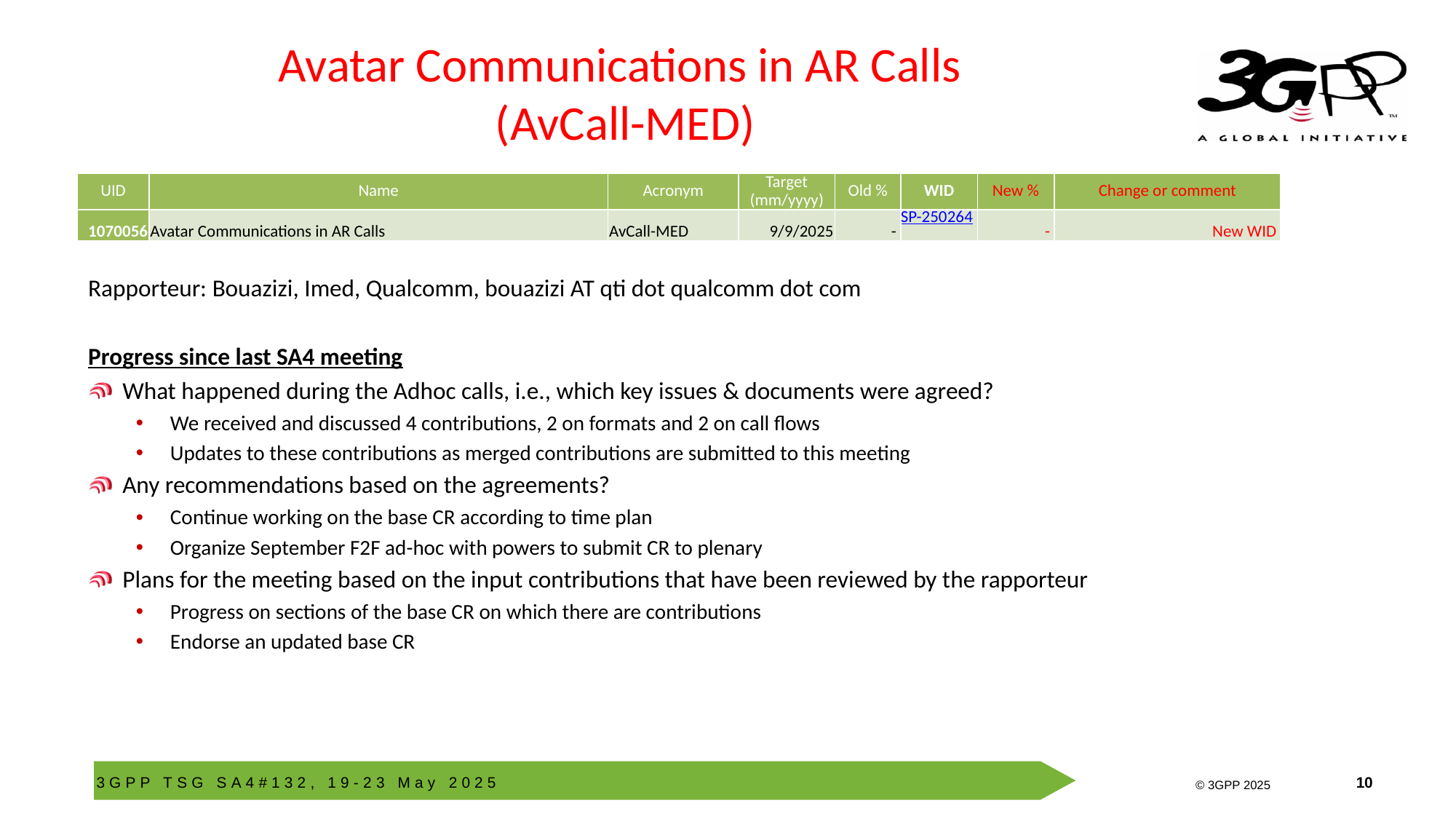

# Avatar Communications in AR Calls (AvCall-MED)
| UID | Name | Acronym | Target (mm/yyyy) | Old % | WID | New % | Change or comment |
| --- | --- | --- | --- | --- | --- | --- | --- |
| 1070056 | Avatar Communications in AR Calls | AvCall-MED | 9/9/2025 | - | SP-250264 | - | New WID |
Rapporteur: Bouazizi, Imed, Qualcomm, bouazizi AT qti dot qualcomm dot com

Progress since last SA4 meeting
What happened during the Adhoc calls, i.e., which key issues & documents were agreed?
We received and discussed 4 contributions, 2 on formats and 2 on call flows
Updates to these contributions as merged contributions are submitted to this meeting
Any recommendations based on the agreements?
Continue working on the base CR according to time plan
Organize September F2F ad-hoc with powers to submit CR to plenary
Plans for the meeting based on the input contributions that have been reviewed by the rapporteur
Progress on sections of the base CR on which there are contributions
Endorse an updated base CR